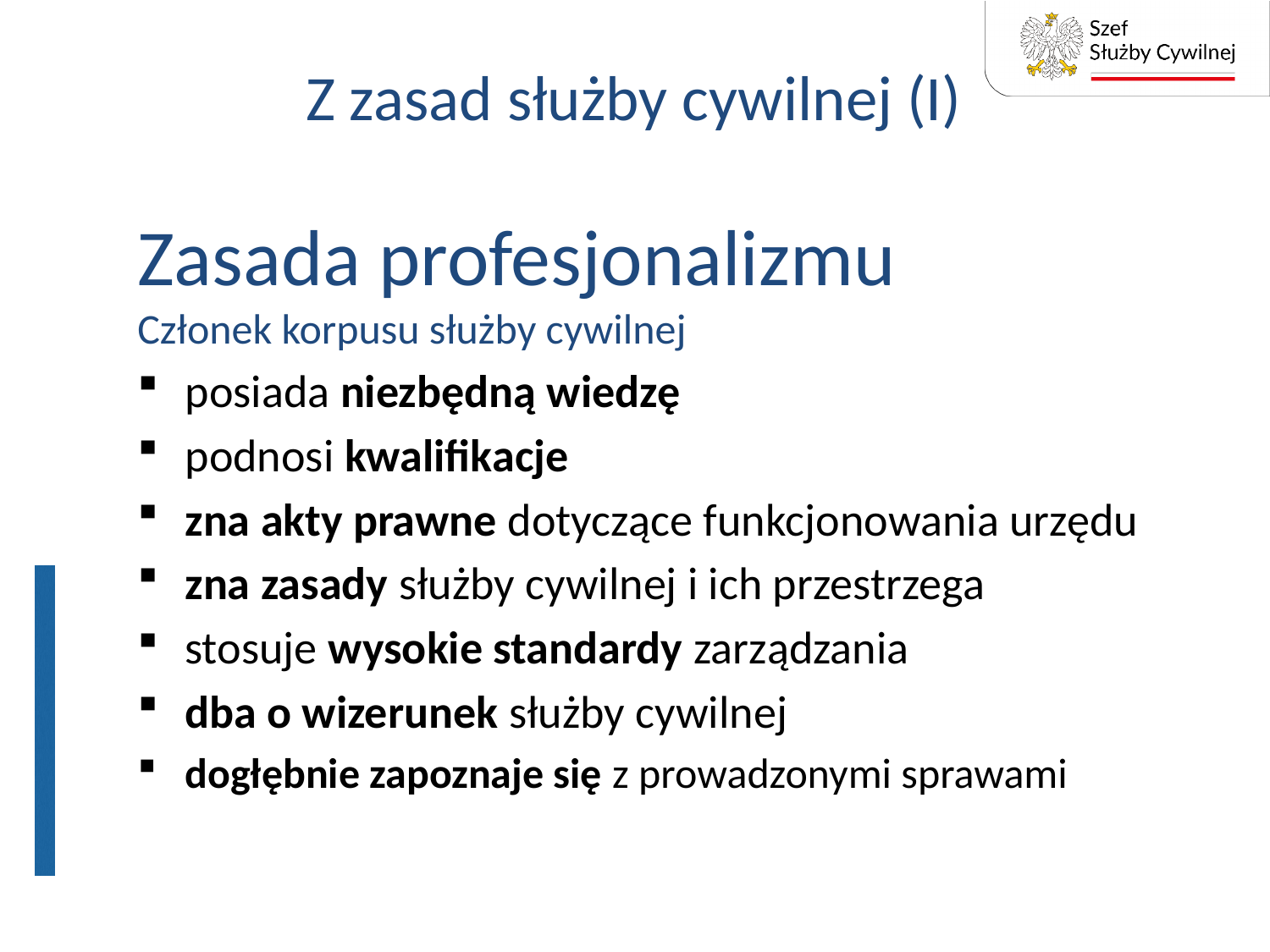

# Z zasad służby cywilnej (I)
Zasada profesjonalizmu
Członek korpusu służby cywilnej
posiada niezbędną wiedzę
podnosi kwalifikacje
zna akty prawne dotyczące funkcjonowania urzędu
zna zasady służby cywilnej i ich przestrzega
stosuje wysokie standardy zarządzania
dba o wizerunek służby cywilnej
dogłębnie zapoznaje się z prowadzonymi sprawami